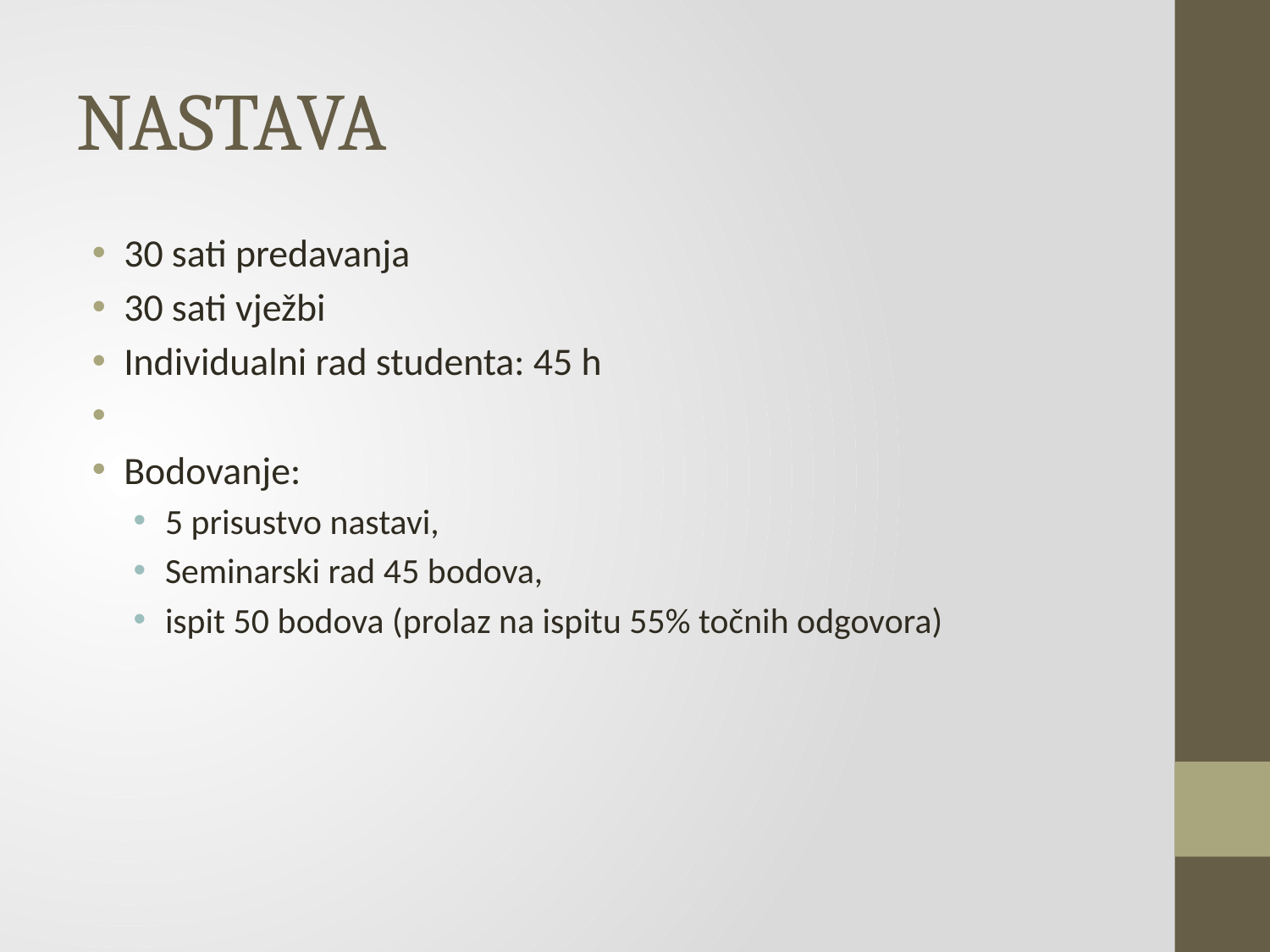

# NASTAVA
30 sati predavanja
30 sati vježbi
Individualni rad studenta: 45 h

Bodovanje:
5 prisustvo nastavi,
Seminarski rad 45 bodova,
ispit 50 bodova (prolaz na ispitu 55% točnih odgovora)